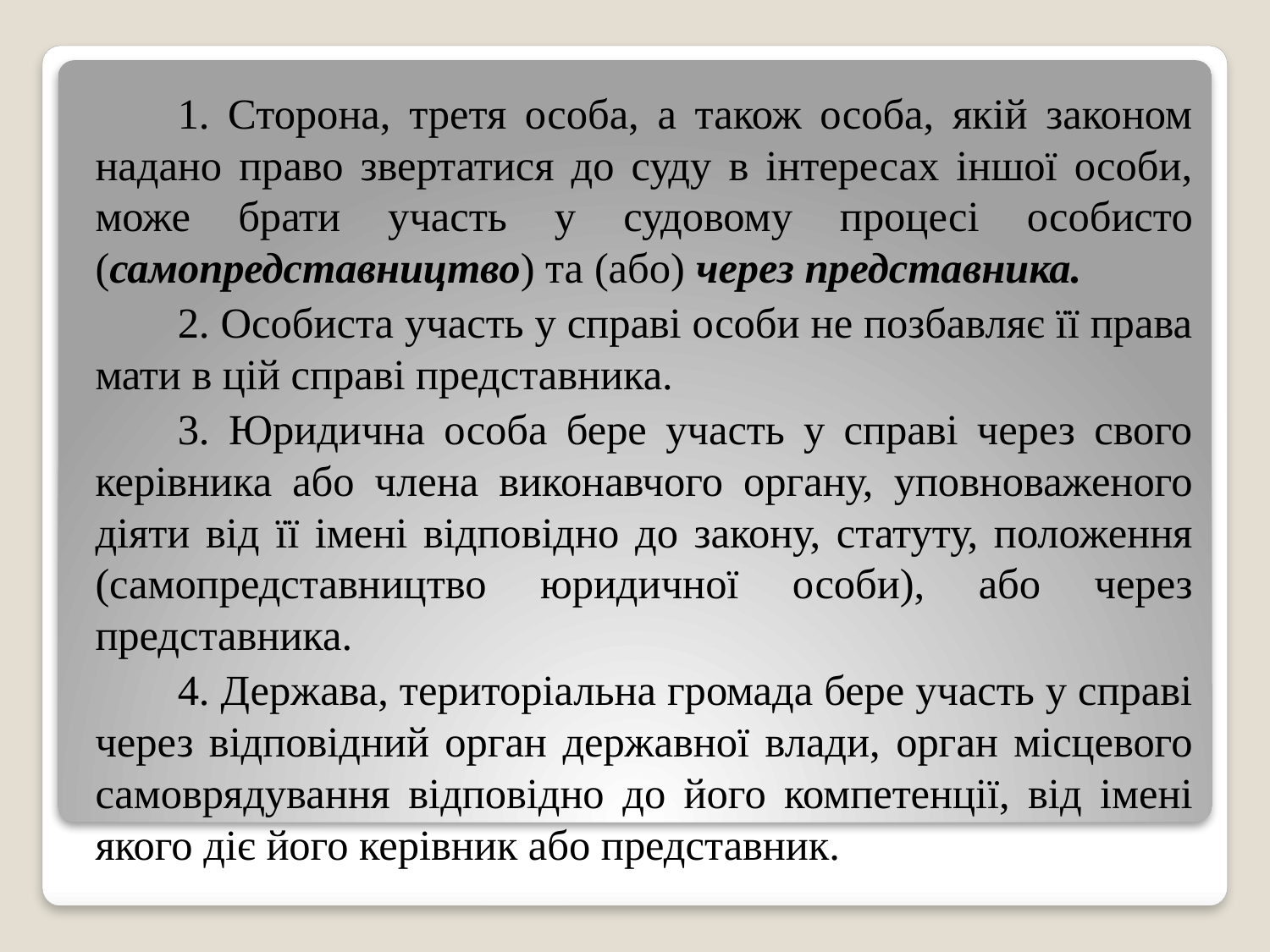

1. Сторона, третя особа, а також особа, якій законом надано право звертатися до суду в інтересах іншої особи, може брати участь у судовому процесі особисто (самопредставництво) та (або) через представника.
2. Особиста участь у справі особи не позбавляє її права мати в цій справі представника.
3. Юридична особа бере участь у справі через свого керівника або члена виконавчого органу, уповноваженого діяти від її імені відповідно до закону, статуту, положення (самопредставництво юридичної особи), або через представника.
4. Держава, територіальна громада бере участь у справі через відповідний орган державної влади, орган місцевого самоврядування відповідно до його компетенції, від імені якого діє його керівник або представник.